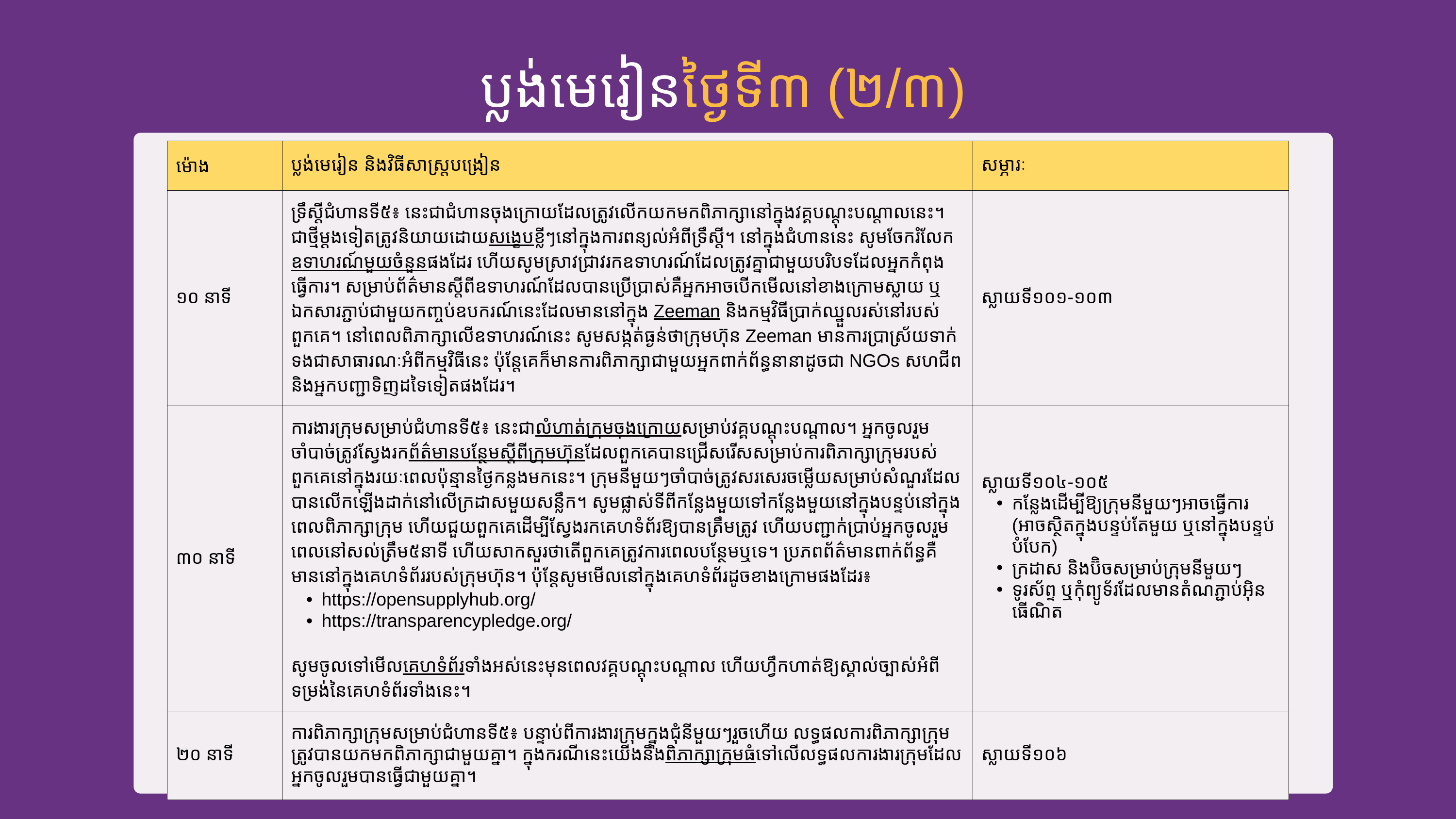

ប្លង់មេរៀនថ្ងៃទី៣ (២/៣)

| ម៉ោង | ប្លង់មេរៀន និងវិធីសាស្ត្រ​បង្រៀន​ | សម្ភារៈ |
| --- | --- | --- |
| ១០ នាទី | ទ្រឹស្ដីជំហានទី៥៖ នេះជាជំហាន​ចុងក្រោយ​ដែល​ត្រូវ​លើកយកមកពិភាក្សានៅ​​ក្នុងវគ្គ​បណ្ដុះបណ្ដាលនេះ​។ ជាថ្មីម្ដងទៀត​ត្រូវនិយាយ​ដោយសង្ខេប​ខ្លីៗនៅក្នុងការពន្យល់​អំពី​ទ្រឹស្ដី។ នៅក្នុងជំហាននេះ​​ សូមចែករំលែក​ឧទាហរណ៍​មួយចំនួន​ផងដែរ ហើយសូម​ស្រាវជ្រាវ​រក​ឧទាហរណ៍​ដែល​ត្រូវ​គ្នា​​ជាមួយ​បរិបទ​ដែល​អ្នកកំពុង​​ធ្វើការ​។ សម្រាប់​ព័ត៌មានស្ដីពីឧទាហរណ៍​ដែលបានប្រើប្រាស់​គឺអ្នកអាច​បើកមើលនៅខាងក្រោមស្លាយ ឬឯកសារ​ភ្ជាប់​ជាមួយ​កញ្ចប់​ឧបករណ៍នេះដែលមាននៅក្នុង​ Zeeman និងកម្មវិធី​ប្រាក់​ឈ្នួល​រស់នៅរបស់​ពួកគេ​។ នៅពេលពិភាក្សា​លើឧទាហរណ៍នេះ សូម​សង្កត់​ធ្ងន់ថា​ក្រុមហ៊ុន Zeeman មាន​ការប្រាស្រ័យ​ទាក់​ទង​ជាសាធារណៈអំពីកម្មវិធីនេះ​ ប៉ុន្តែ​គេក៏មាន​​ការពិភាក្សា​ជាមួយ​អ្នក​ពាក់ព័ន្ធ​នានា​ដូចជា NGOs សហជីព និង​អ្នកបញ្ជាទិញ​ដទៃទៀត​ផងដែរ។ | ស្លាយទី​១០១-១០៣ |
| ៣០ នាទី | ការងារ​ក្រុម​សម្រាប់​ជំហានទី៥៖ នេះជា​លំហាត់​ក្រុមចុងក្រោយ​សម្រាប់​វគ្គបណ្ដុះបណ្ដាល​។ អ្នកចូលរួម​ចាំបាច់​ត្រូវស្វែងរក​ព័ត៌មាន​បន្ថែម​ស្ដីពី​ក្រុមហ៊ុន​ដែលពួកគេ​បានជ្រើសរើស​សម្រាប់​ការពិភាក្សា​ក្រុម​របស់​ពួកគេនៅក្នុង​រយៈពេល​ប៉ុន្មាន​ថ្ងៃ​កន្លង​មកនេះ។ ក្រុម​នីមួយៗចាំបាច់ត្រូវ​សរសេរចម្លើយ​សម្រាប់សំណួរ​ដែលបានលើកឡើង​ដាក់​នៅលើក្រដាសមួយសន្លឹក។ សូមផ្លាស់ទីពីកន្លែងមួយទៅ​កន្លែងមួយ​នៅក្នុងបន្ទប់​នៅក្នុងពេលពិភាក្សាក្រុម ហើយ​ជួយពួកគេ​ដើម្បី​ស្វែងរកគេហទំព័រ​ឱ្យបានត្រឹមត្រូវ​ ហើយបញ្ជាក់ប្រាប់​អ្នក​ចូលរួមពេលនៅសល់​​ត្រឹម​៥នាទី​ ហើយសាកសួរថាតើ​​ពួកគេ​ត្រូវការ​ពេលបន្ថែម​ឬទេ។ ប្រភព​ព័ត៌មាន​ពាក់ព័ន្ធ​គឺមាននៅក្នុងគេហទំព័រ​របស់​ក្រុមហ៊ុន។ ប៉ុន្តែសូម​​មើលនៅក្នុងគេហទំព័រ​ដូចខាងក្រោម​ផងដែរ​៖ https://opensupplyhub.org/ https://transparencypledge.org/ សូម​ចូលទៅមើល​គេហទំព័រ​ទាំងអស់នេះ​មុនពេលវគ្គ​បណ្ដុះបណ្ដាល​ ហើយ​ហ្វឹកហាត់​ឱ្យ​ស្គាល់​ច្បាស់​អំពីទម្រង់​នៃ​គេហទំព័រ​ទាំងនេះ​។ | ស្លាយទី​១០៤-១០៥ កន្លែង​​​ដើម្បី​ឱ្យ​ក្រុមនីមួយៗ​អាចធ្វើការ​ (អាច​ស្ថិតក្នុងបន្ទប់​តែមួយ​ ឬនៅក្នុងបន្ទប់​បំបែក) ក្រដាស និងប៊ិច​សម្រាប់ក្រុមនីមួយៗ ទូរស័ព្ទ ឬកុំព្យូទ័រដែលមានតំណភ្ជាប់អ៊ិនធើណិត |
| ២០ នាទី | ការពិភាក្សា​ក្រុម​សម្រាប់​ជំហានទី៥៖ បន្ទាប់ពី​ការងារក្រុម​ក្នុងជុំ​នីមួយៗ​រួចហើយ​ លទ្ធផលការពិភាក្សាក្រុម​ត្រូវបានយកមកពិភាក្សា​ជាមួយ​គ្នា​។ ក្នុងករណីនេះ​យើងនឹង​ពិភាក្សា​ក្រុមធំទៅលើ​លទ្ធផលការងារក្រុម​ដែល​អ្នកចូលរួមបានធ្វើ​ជាមួយ​គ្នា។ | ស្លាយទី​១០៦ |